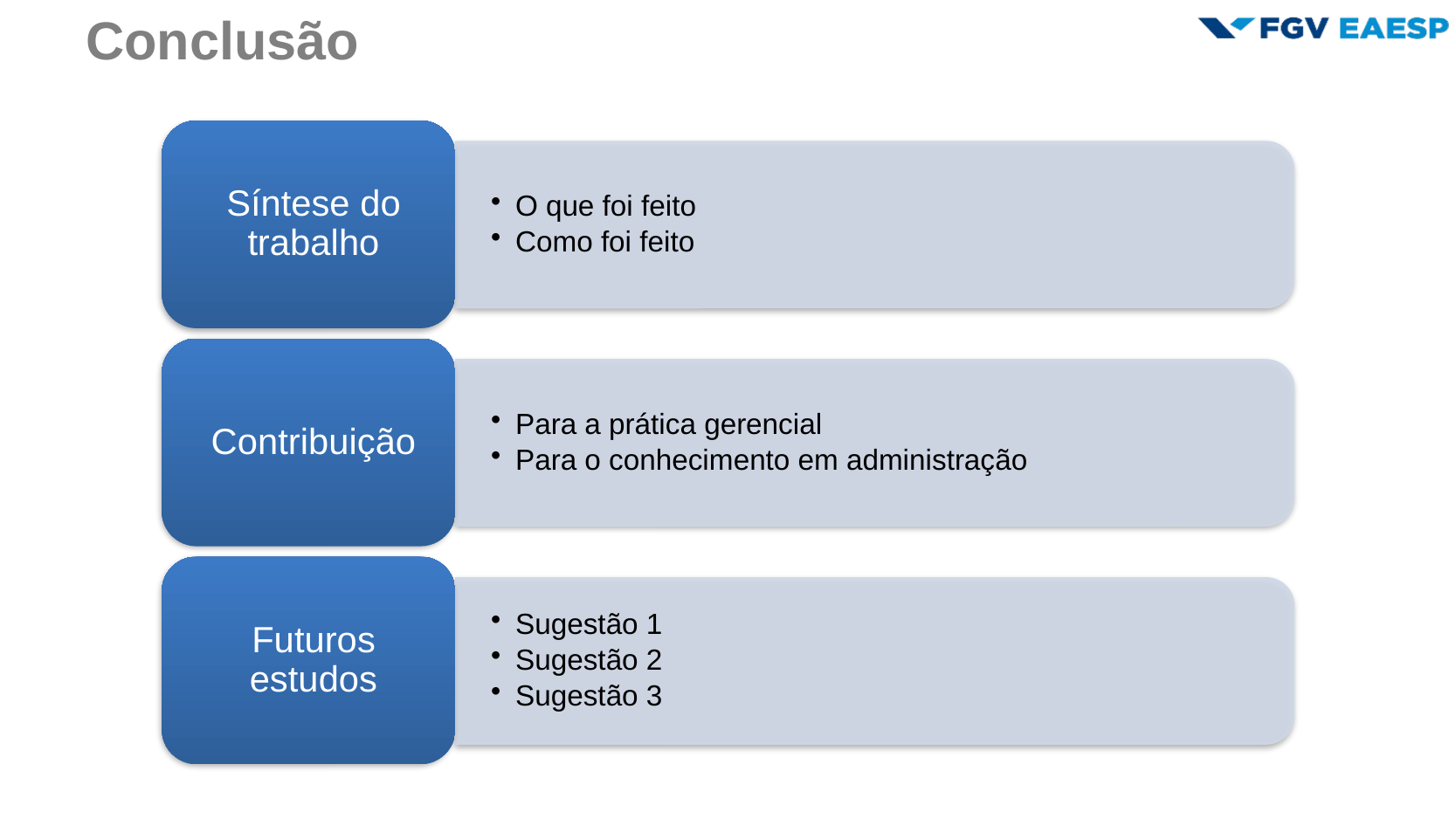

Conclusão
O que foi feito
Como foi feito
Síntese do trabalho
Para a prática gerencial
Para o conhecimento em administração
Contribuição
Sugestão 1
Sugestão 2
Sugestão 3
Futuros estudos